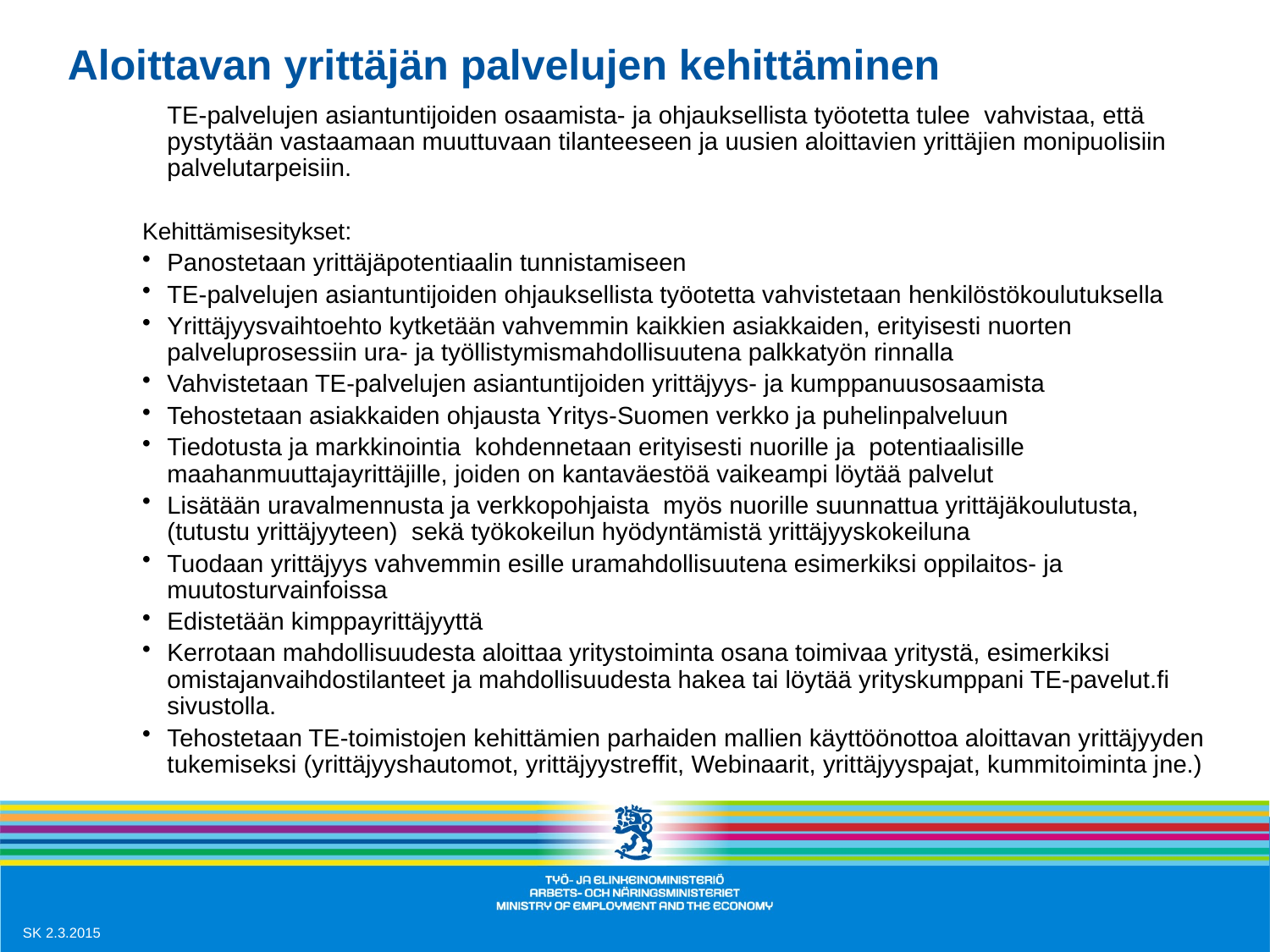

# Aloittavan yrittäjän palvelujen kehittäminen
	TE-palvelujen asiantuntijoiden osaamista- ja ohjauksellista työotetta tulee  vahvistaa, että pystytään vastaamaan muuttuvaan tilanteeseen ja uusien aloittavien yrittäjien monipuolisiin palvelutarpeisiin.

Kehittämisesitykset:
Panostetaan yrittäjäpotentiaalin tunnistamiseen
TE-palvelujen asiantuntijoiden ohjauksellista työotetta vahvistetaan henkilöstökoulutuksella
Yrittäjyysvaihtoehto kytketään vahvemmin kaikkien asiakkaiden, erityisesti nuorten palveluprosessiin ura- ja työllistymismahdollisuutena palkkatyön rinnalla
Vahvistetaan TE-palvelujen asiantuntijoiden yrittäjyys- ja kumppanuusosaamista
Tehostetaan asiakkaiden ohjausta Yritys-Suomen verkko ja puhelinpalveluun
Tiedotusta ja markkinointia  kohdennetaan erityisesti nuorille ja  potentiaalisille maahanmuuttajayrittäjille, joiden on kantaväestöä vaikeampi löytää palvelut
Lisätään uravalmennusta ja verkkopohjaista  myös nuorille suunnattua yrittäjäkoulutusta, (tutustu yrittäjyyteen)  sekä työkokeilun hyödyntämistä yrittäjyyskokeiluna
Tuodaan yrittäjyys vahvemmin esille uramahdollisuutena esimerkiksi oppilaitos- ja muutosturvainfoissa
Edistetään kimppayrittäjyyttä
Kerrotaan mahdollisuudesta aloittaa yritystoiminta osana toimivaa yritystä, esimerkiksi omistajanvaihdostilanteet ja mahdollisuudesta hakea tai löytää yrityskumppani TE-pavelut.fi sivustolla.
Tehostetaan TE-toimistojen kehittämien parhaiden mallien käyttöönottoa aloittavan yrittäjyyden tukemiseksi (yrittäjyyshautomot, yrittäjyystreffit, Webinaarit, yrittäjyyspajat, kummitoiminta jne.)
SK 2.3.2015